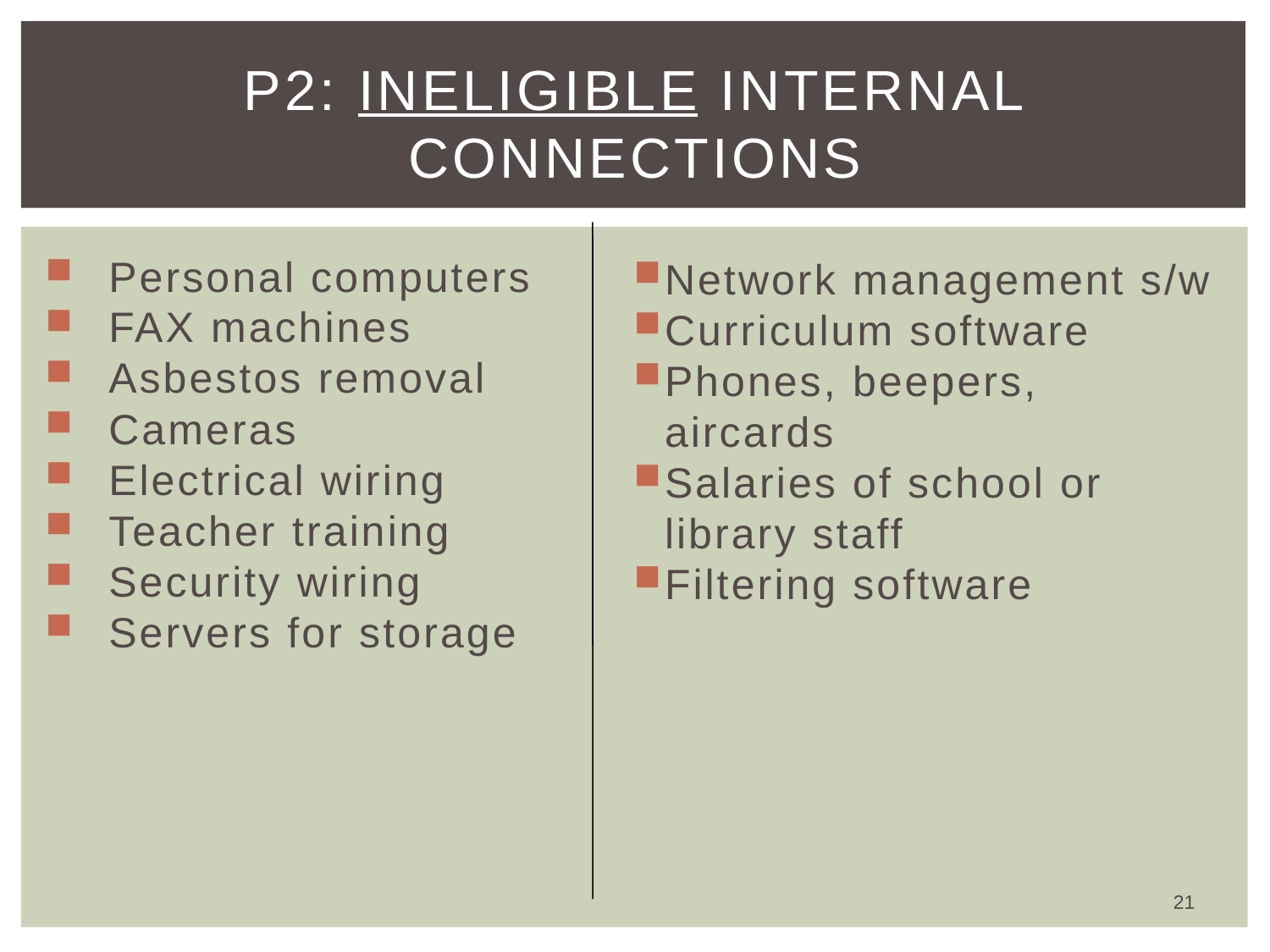

# P2: Ineligible Internal Connections

Personal computers
FAX machines
Asbestos removal
Cameras
Electrical wiring
Teacher training
Security wiring
Servers for storage
Network management s/w
Curriculum software
Phones, beepers, aircards
Salaries of school or library staff
Filtering software
21